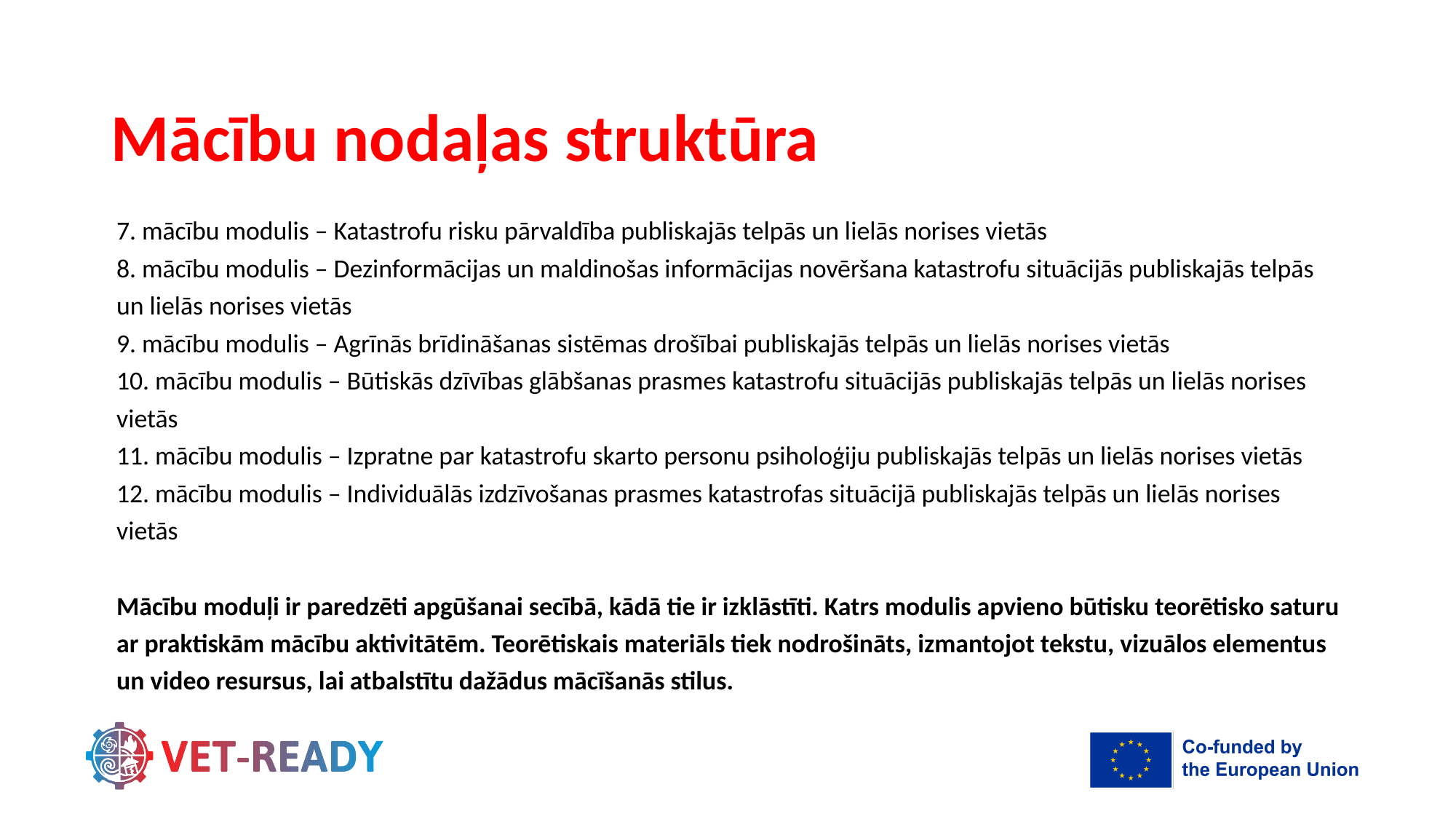

# Mācību nodaļas struktūra
7. mācību modulis – Katastrofu risku pārvaldība publiskajās telpās un lielās norises vietās
8. mācību modulis – Dezinformācijas un maldinošas informācijas novēršana katastrofu situācijās publiskajās telpās un lielās norises vietās
9. mācību modulis – Agrīnās brīdināšanas sistēmas drošībai publiskajās telpās un lielās norises vietās
10. mācību modulis – Būtiskās dzīvības glābšanas prasmes katastrofu situācijās publiskajās telpās un lielās norises vietās
11. mācību modulis – Izpratne par katastrofu skarto personu psiholoģiju publiskajās telpās un lielās norises vietās
12. mācību modulis – Individuālās izdzīvošanas prasmes katastrofas situācijā publiskajās telpās un lielās norises vietās

Mācību moduļi ir paredzēti apgūšanai secībā, kādā tie ir izklāstīti. Katrs modulis apvieno būtisku teorētisko saturu ar praktiskām mācību aktivitātēm. Teorētiskais materiāls tiek nodrošināts, izmantojot tekstu, vizuālos elementus un video resursus, lai atbalstītu dažādus mācīšanās stilus.